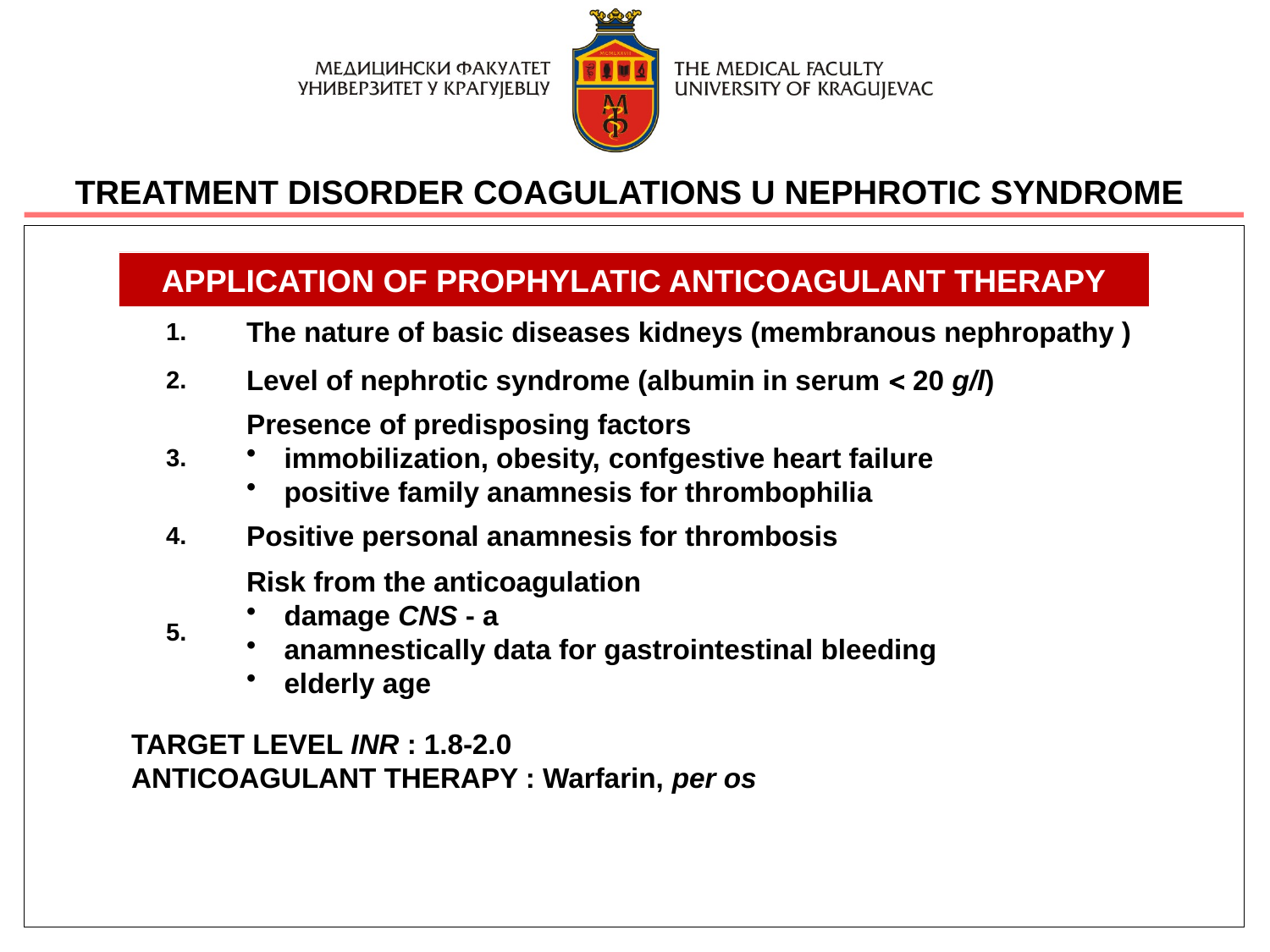

TREATMENT DISORDER COAGULATIONS U NEPHROTIC SYNDROME

APPLICATION OF PROPHYLATIC ANTICOAGULANT THERAPY
1.
The nature of basic diseases kidneys (membranous nephropathy )
2.
Level of nephrotic syndrome (albumin in serum < 20 g/l)
3.
Presence of predisposing factors
 immobilization, obesity, confgestive heart failure
 positive family anamnesis for thrombophilia
4.
Positive personal anamnesis for thrombosis
5.
Risk from the anticoagulation
 damage CNS - a
 anamnestically data for gastrointestinal bleeding
 elderly age
TARGET LEVEL INR : 1.8-2.0
ANTICOAGULANT THERAPY : Warfarin, per os